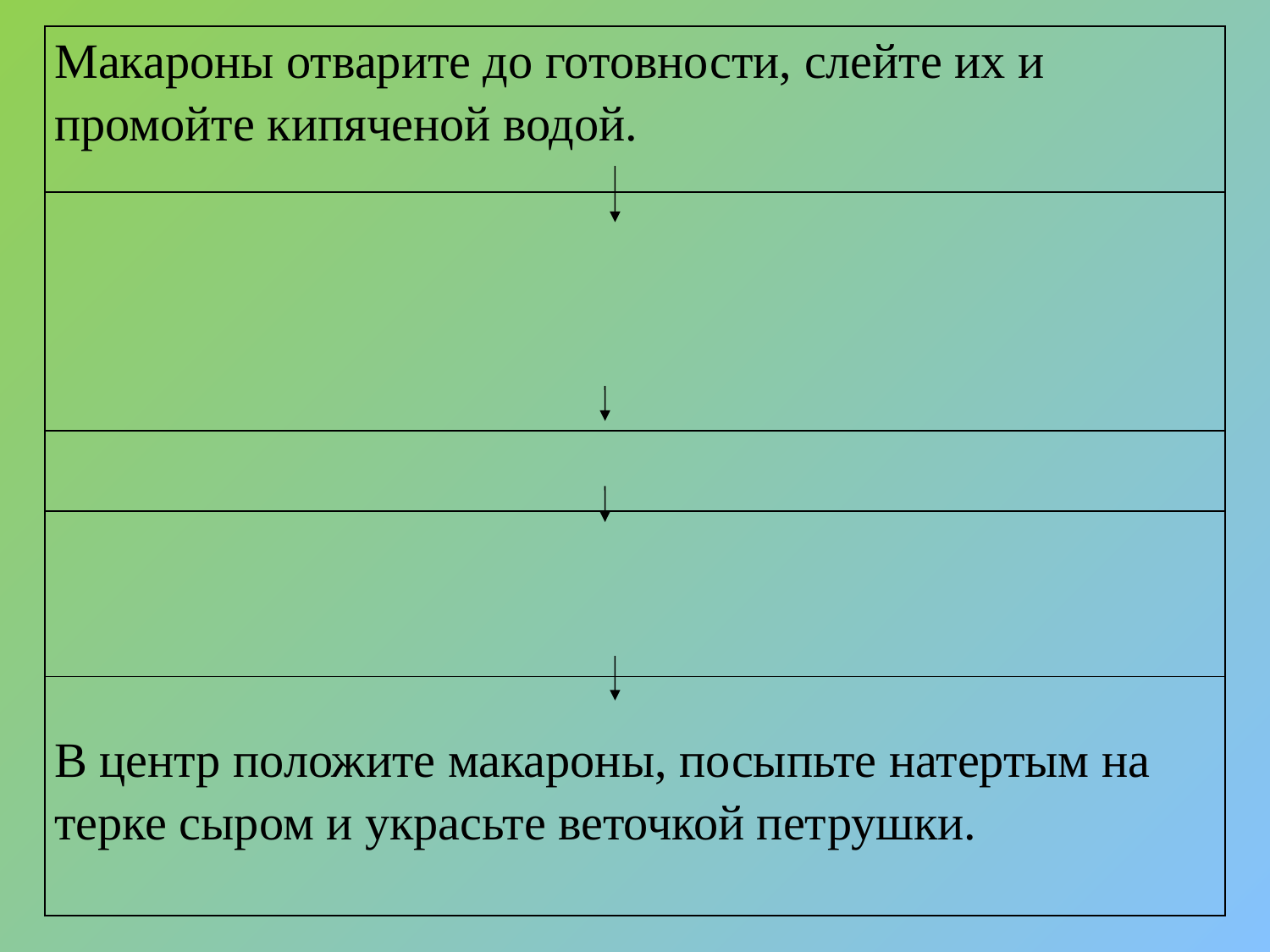

| Макароны отварите до готовности, слейте их и промойте кипяченой водой. |
| --- |
|  |
|  |
|  |
| В центр положите макароны, посыпьте натертым на терке сыром и украсьте веточкой петрушки. |